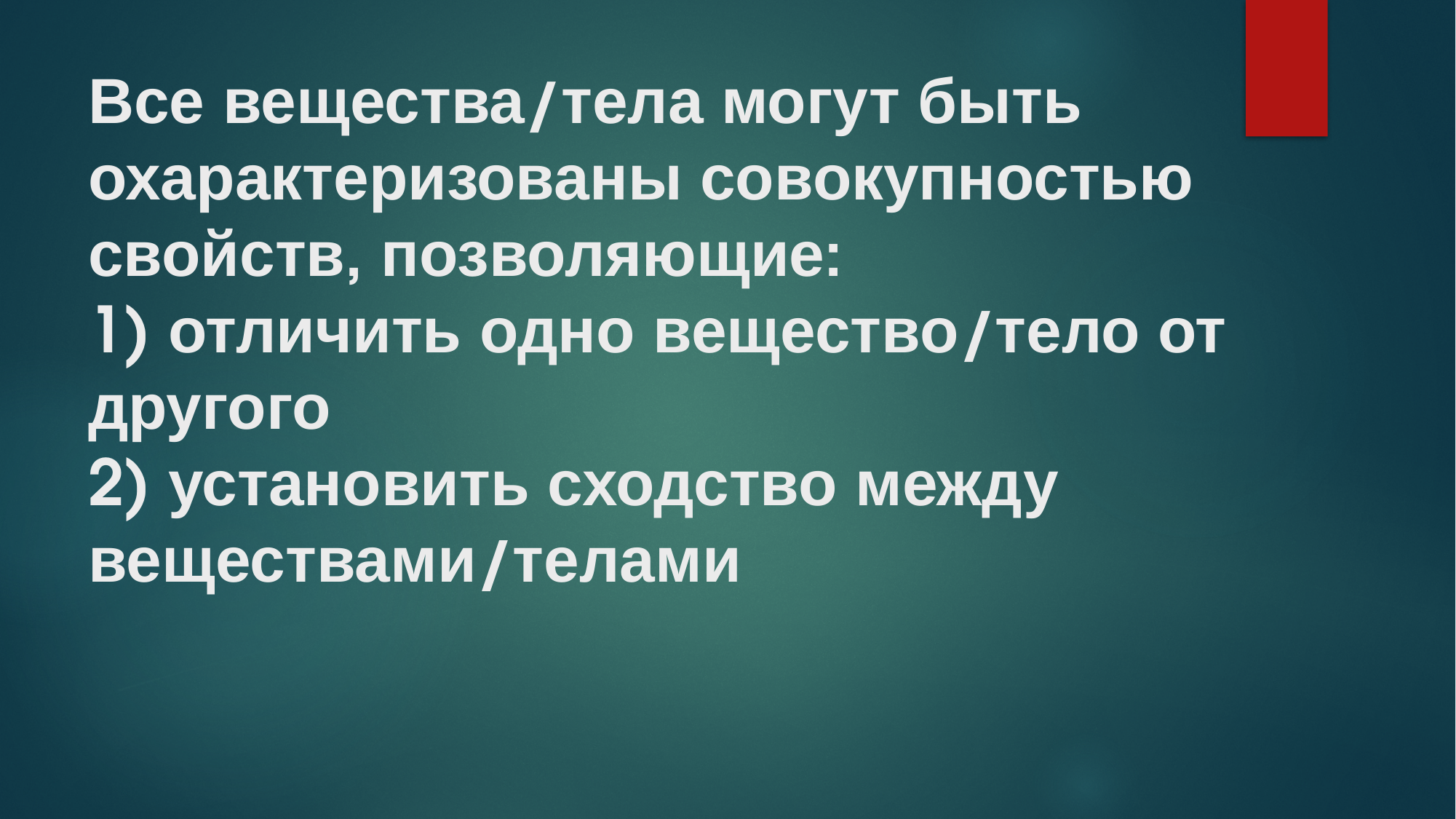

# Все вещества/тела могут быть охарактеризованы совокупностью свойств, позволяющие: 1) отличить одно вещество/тело от другого 2) установить сходство между веществами/телами